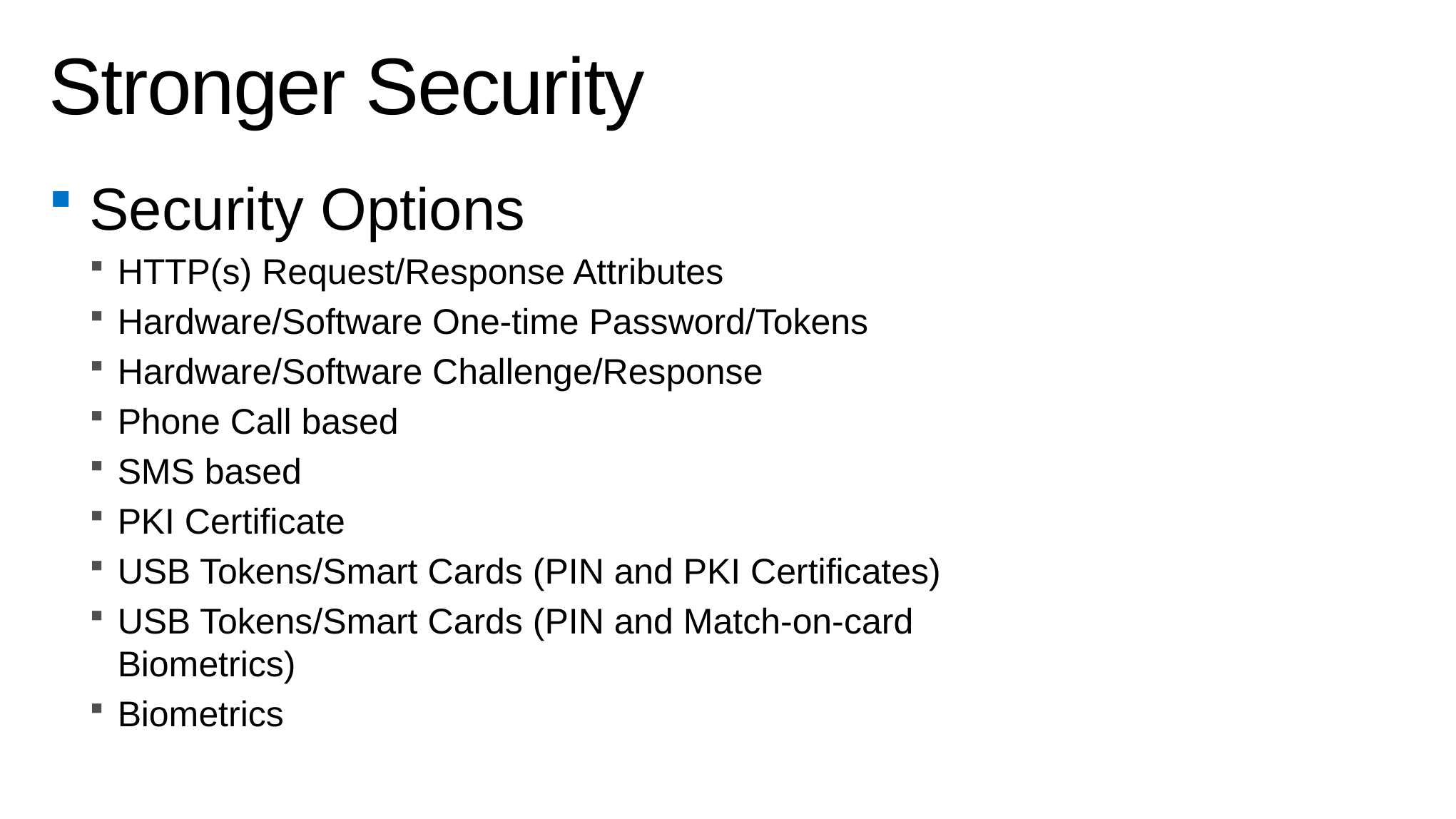

# Stronger Security
Security Options
HTTP(s) Request/Response Attributes
Hardware/Software One-time Password/Tokens
Hardware/Software Challenge/Response
Phone Call based
SMS based
PKI Certificate
USB Tokens/Smart Cards (PIN and PKI Certificates)
USB Tokens/Smart Cards (PIN and Match-on-card Biometrics)
Biometrics